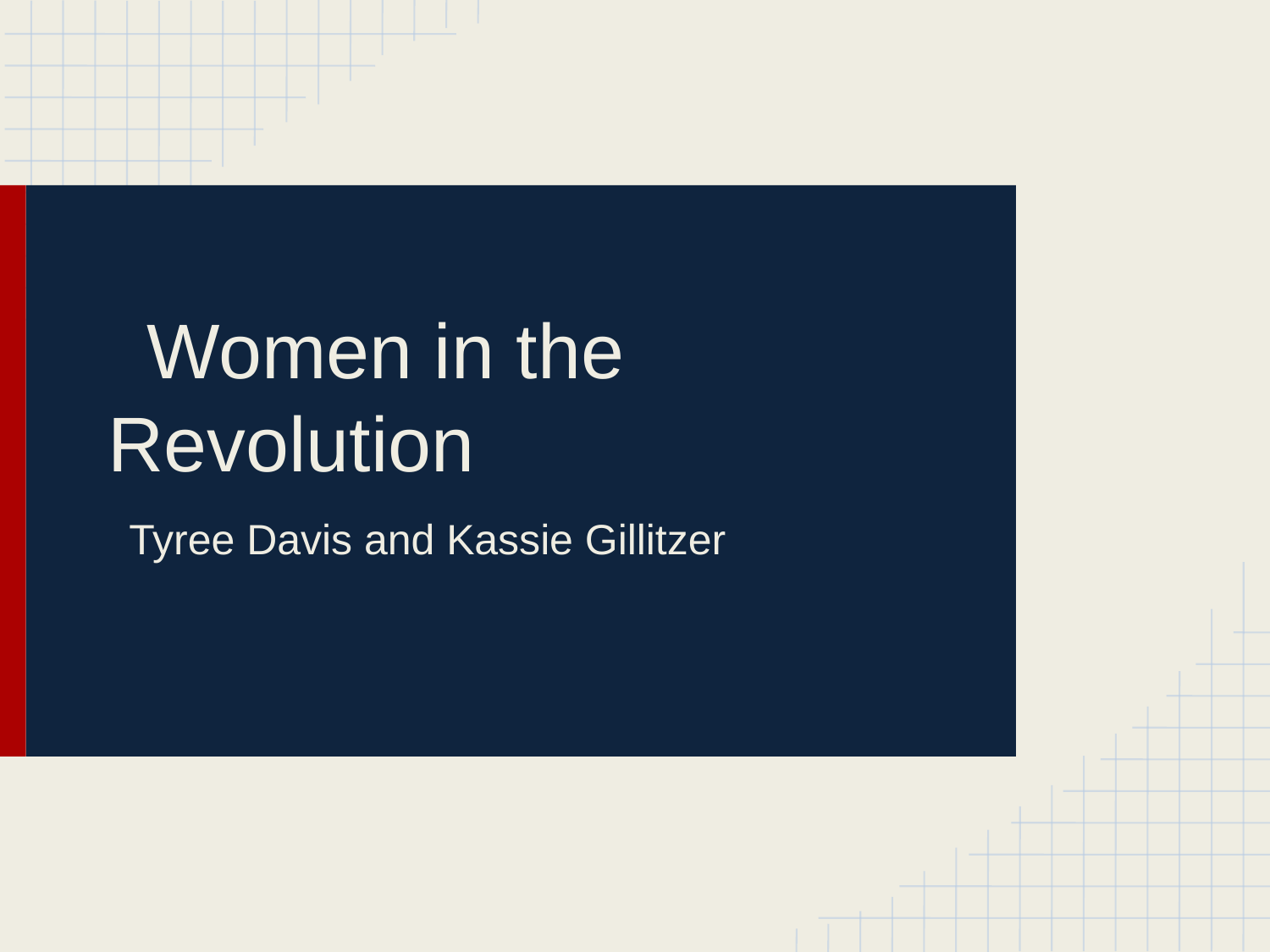

# Women in the Revolution
Tyree Davis and Kassie Gillitzer